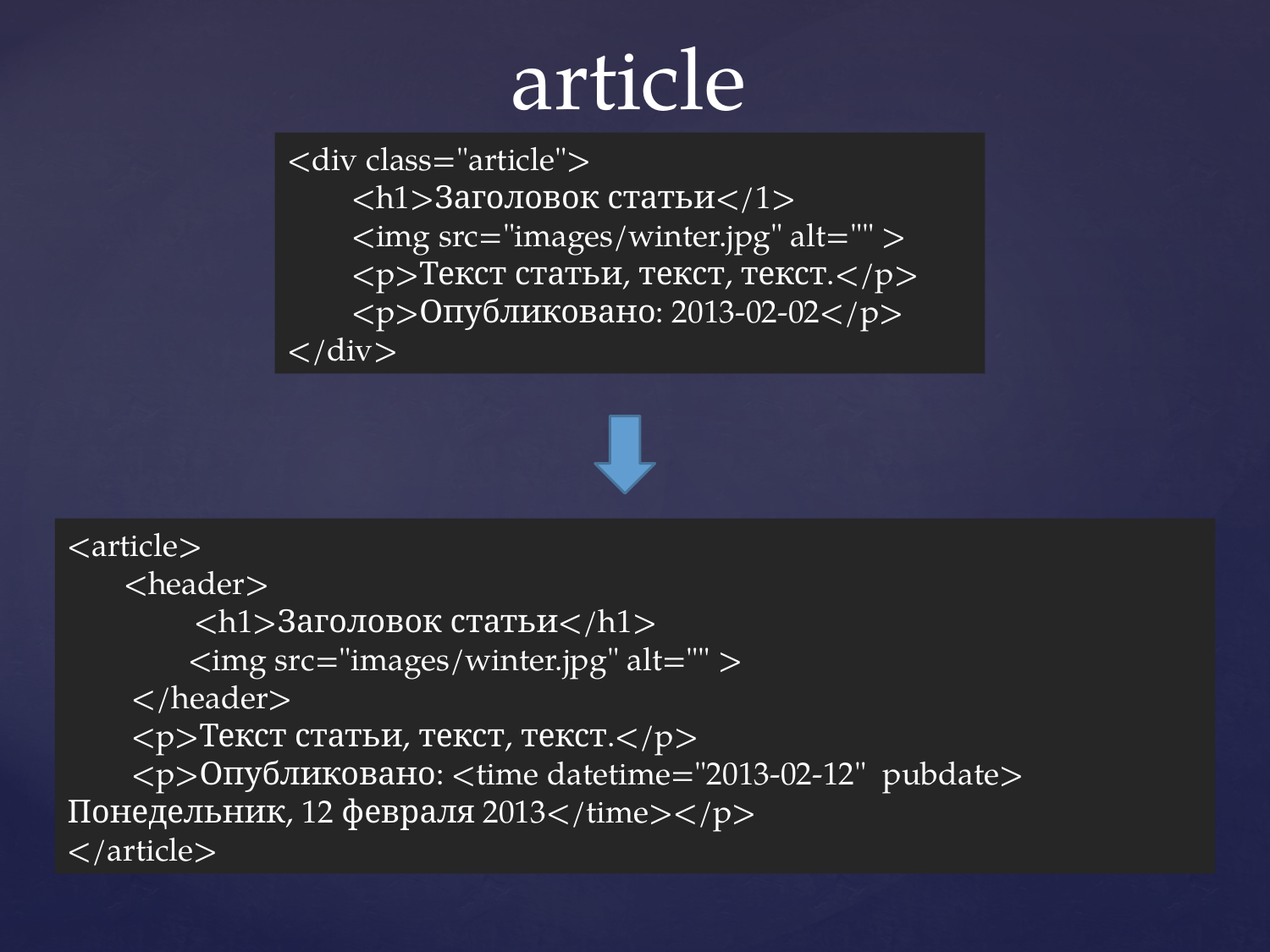

# article
<div class="article">
        <h1>Заголовок статьи</1>
        <img src="images/winter.jpg" alt="" >
        <p>Текст статьи, текст, текст.</p>
        <p>Опубликовано: 2013-02-02</p>
</div>

<article>
       <header>
        	<h1>Заголовок статьи</h1>
               <img src="images/winter.jpg" alt="" >
        </header>
        <p>Текст статьи, текст, текст.</p>
        <p>Опубликовано: <time datetime="2013-02-12"  pubdate> Понедельник, 12 февраля 2013</time></p>
</article>